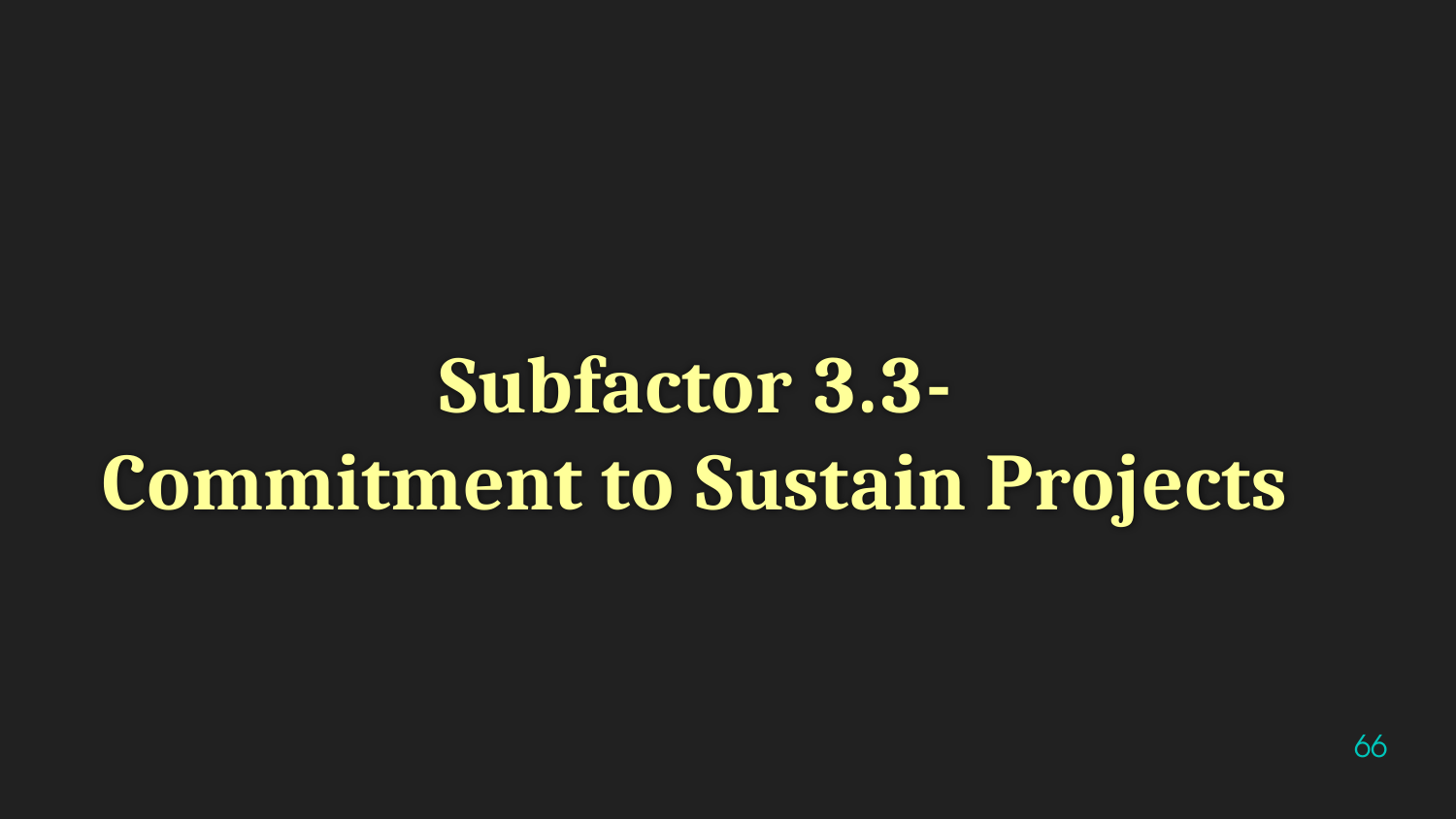

Subfactor 3.3-
Commitment to Sustain Projects
66